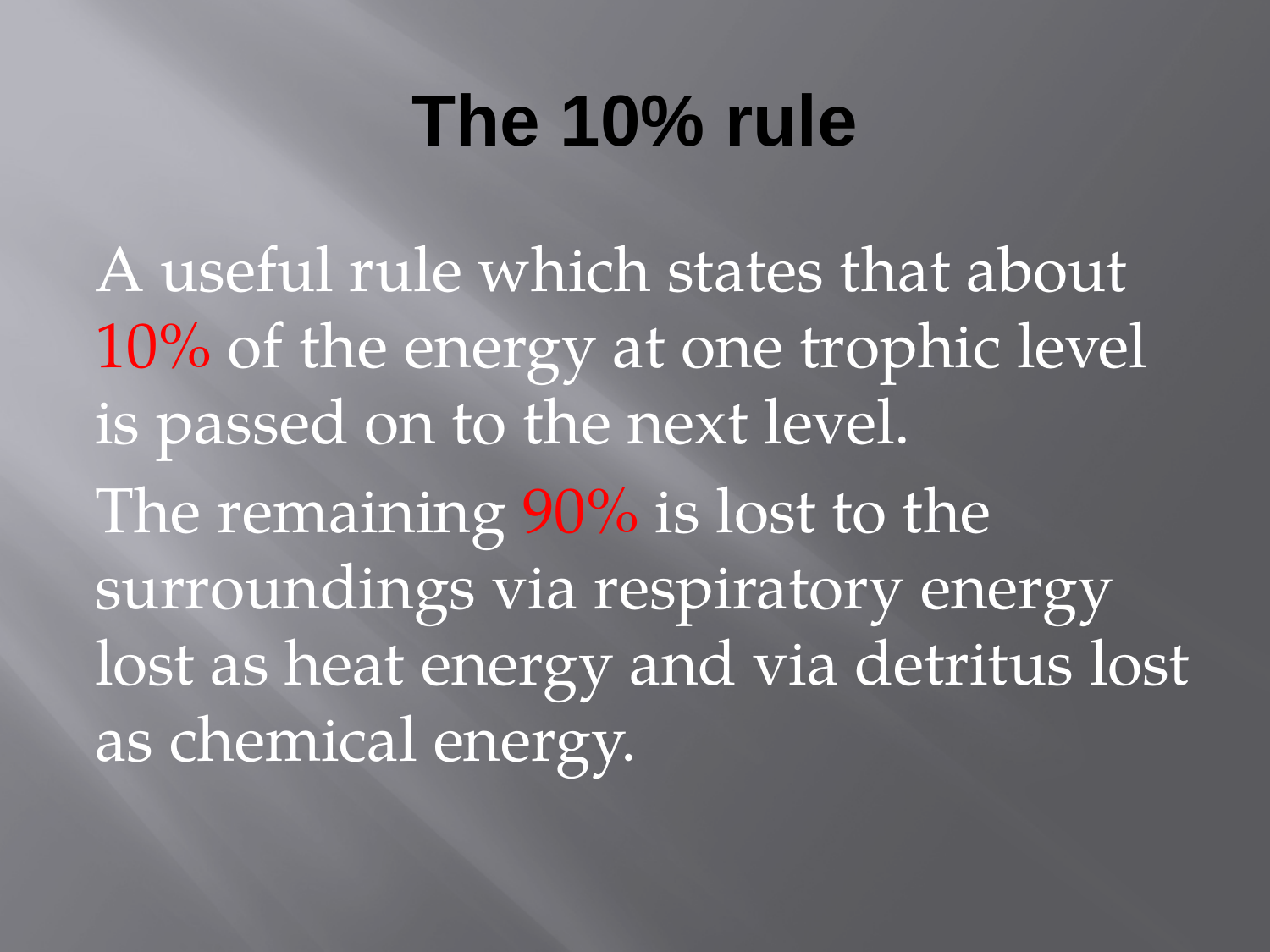

# The 10% rule
A useful rule which states that about 10% of the energy at one trophic level is passed on to the next level.
The remaining 90% is lost to the surroundings via respiratory energy lost as heat energy and via detritus lost as chemical energy.